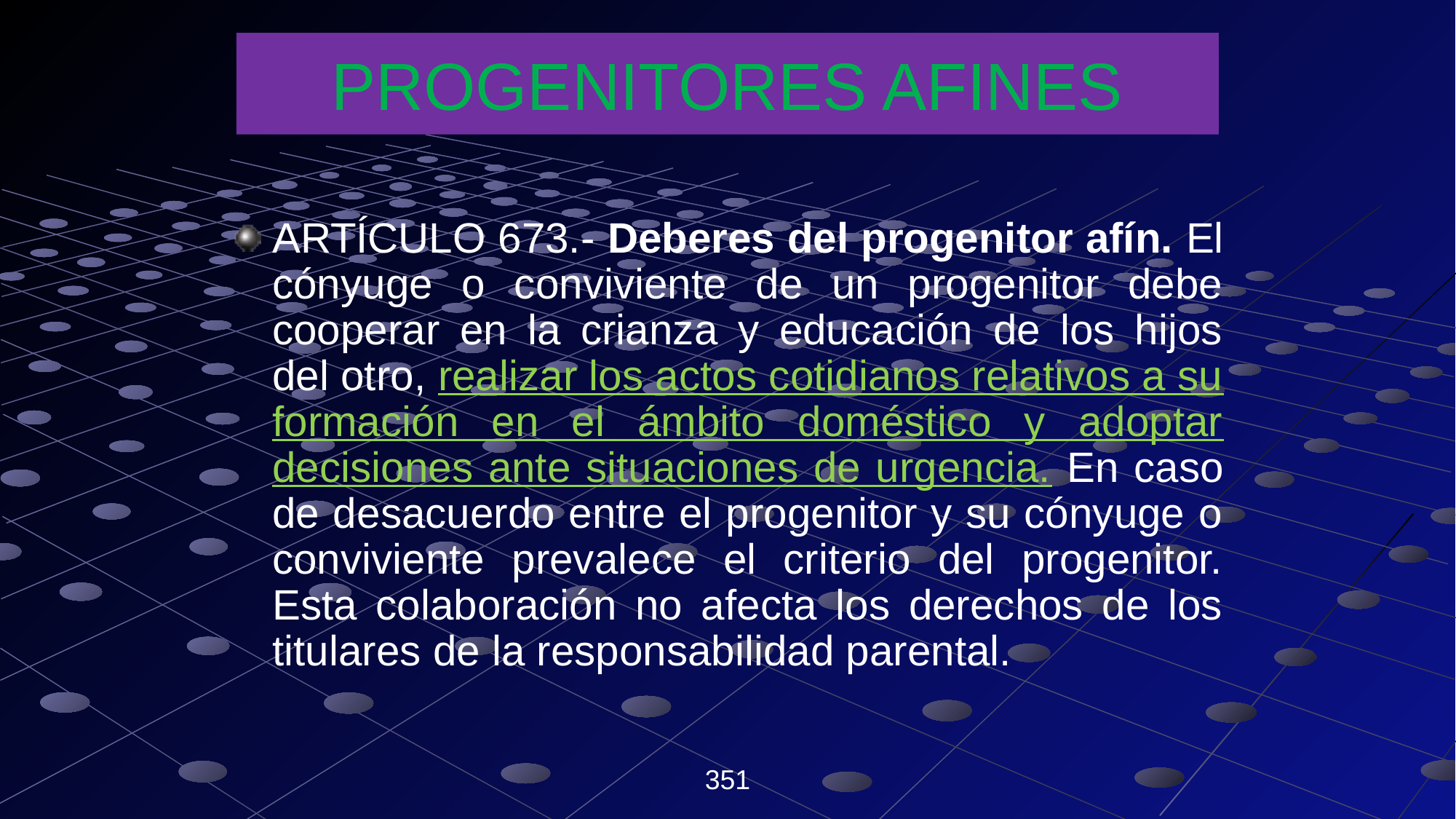

# PROGENITORES AFINES

ARTÍCULO 673.- Deberes del progenitor afín. El cónyuge o conviviente de un progenitor debe cooperar en la crianza y educación de los hijos del otro, realizar los actos cotidianos relativos a su formación en el ámbito doméstico y adoptar decisiones ante situaciones de urgencia. En caso de desacuerdo entre el progenitor y su cónyuge o conviviente prevalece el criterio del progenitor. Esta colaboración no afecta los derechos de los titulares de la responsabilidad parental.
351